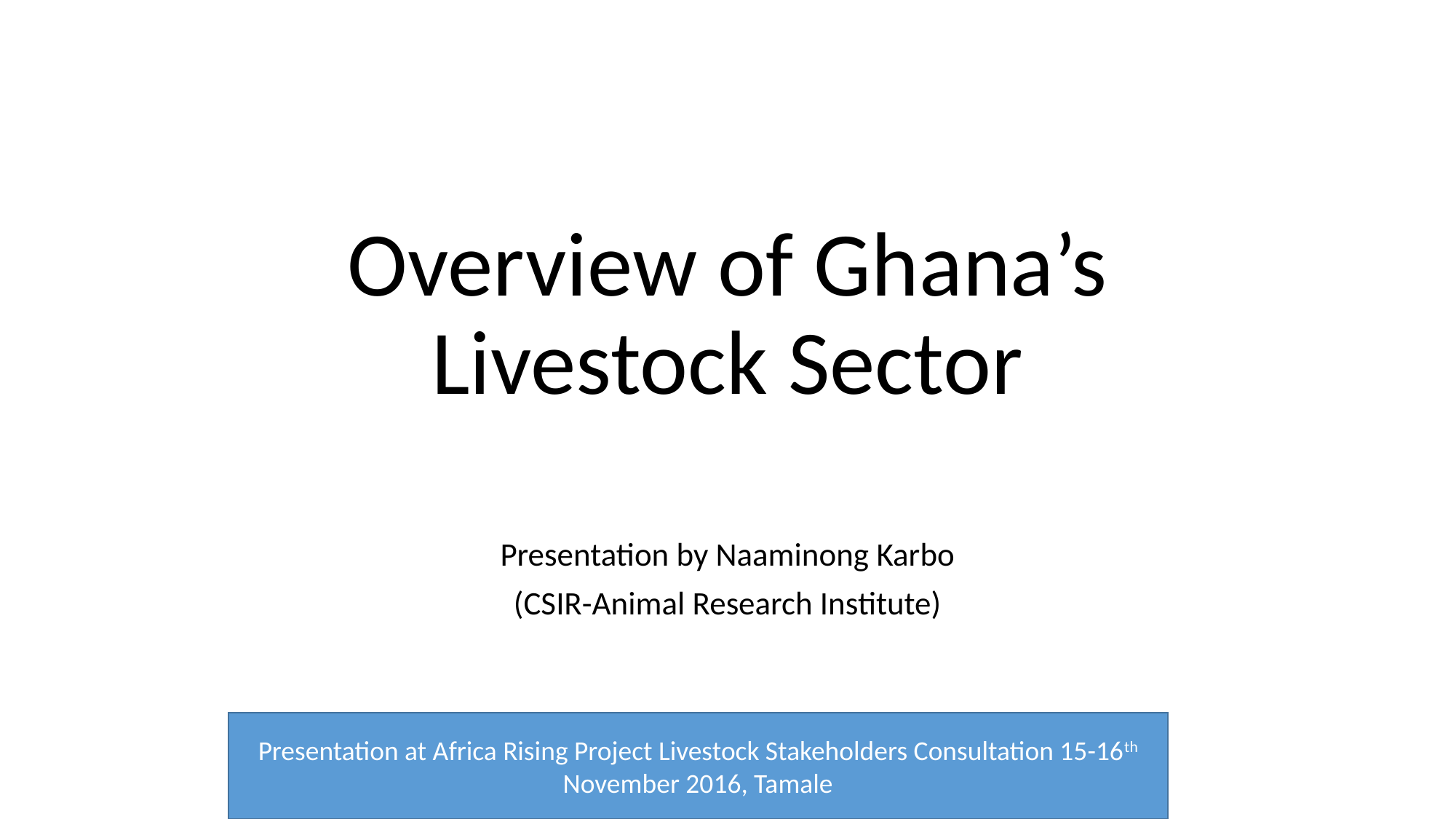

# Overview of Ghana’s Livestock Sector

Presentation by Naaminong Karbo
(CSIR-Animal Research Institute)
Presentation at Africa Rising Project Livestock Stakeholders Consultation 15-16th November 2016, Tamale